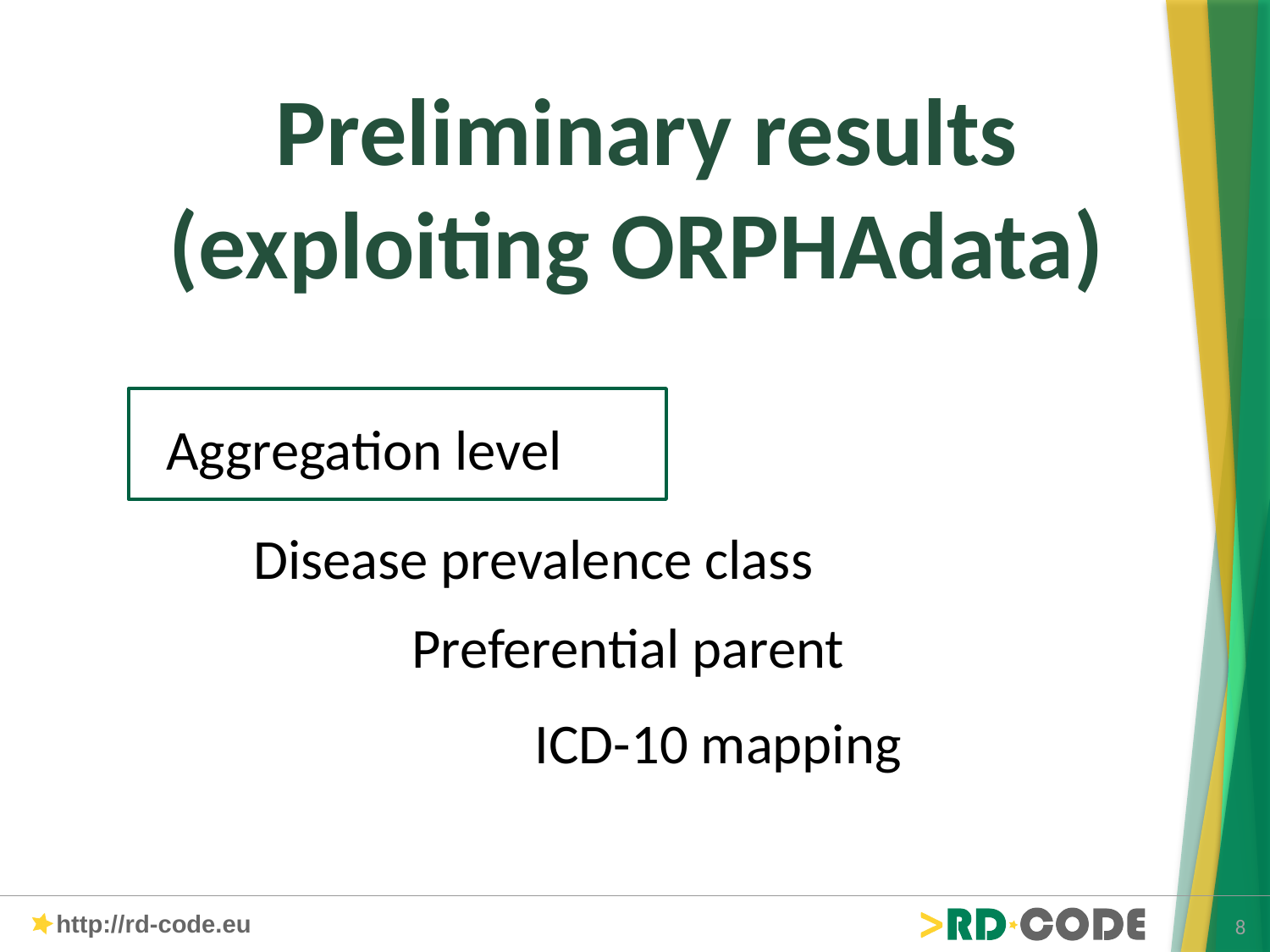

Preliminary results
(exploiting ORPHAdata)

Aggregation level
Disease prevalence class
Preferential parent
ICD-10 mapping
8